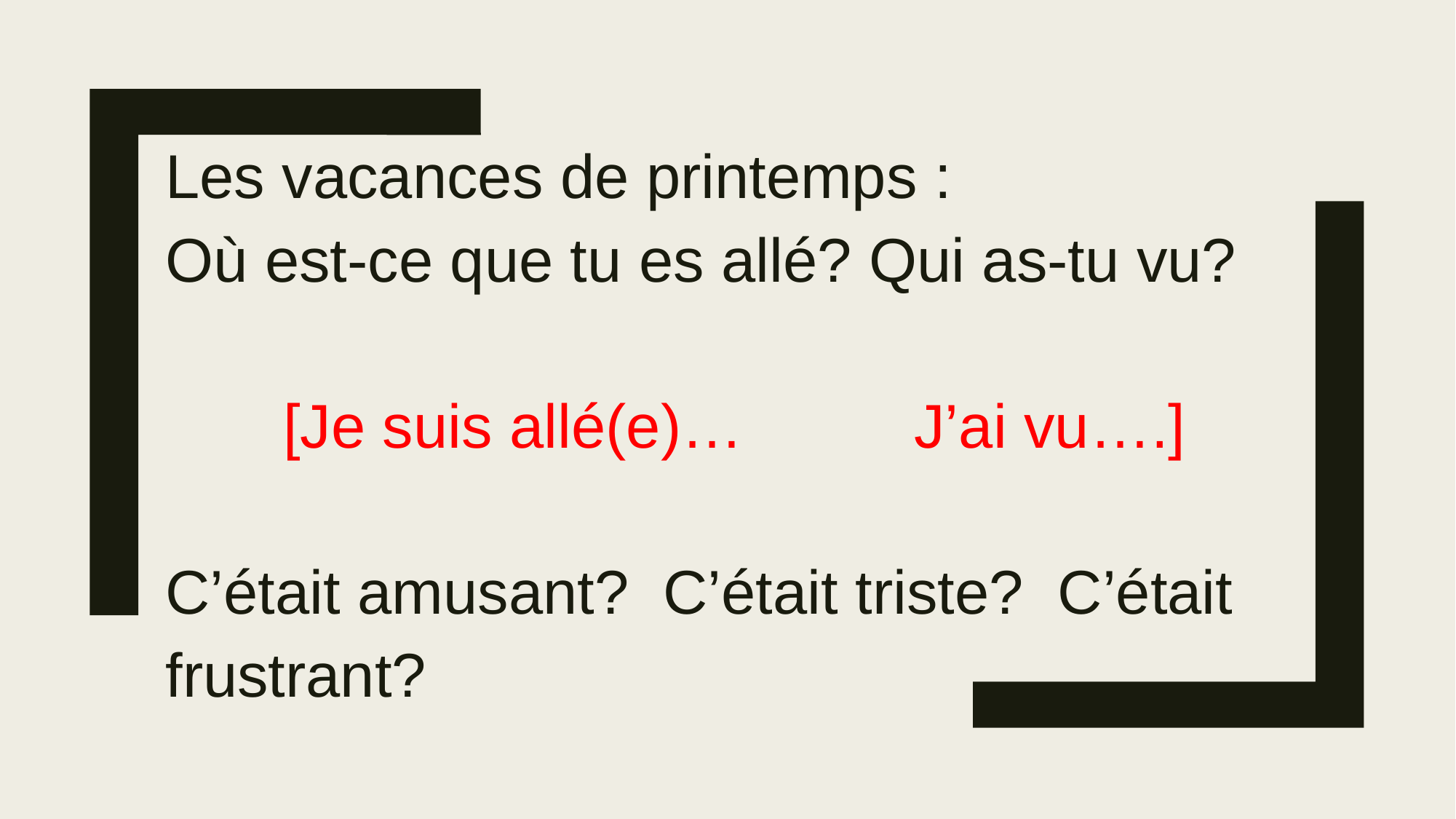

Les vacances de printemps :
Où est-ce que tu es allé? Qui as-tu vu?

[Je suis allé(e)…          J’ai vu….]

C’était amusant?  C’était triste?  C’était frustrant?